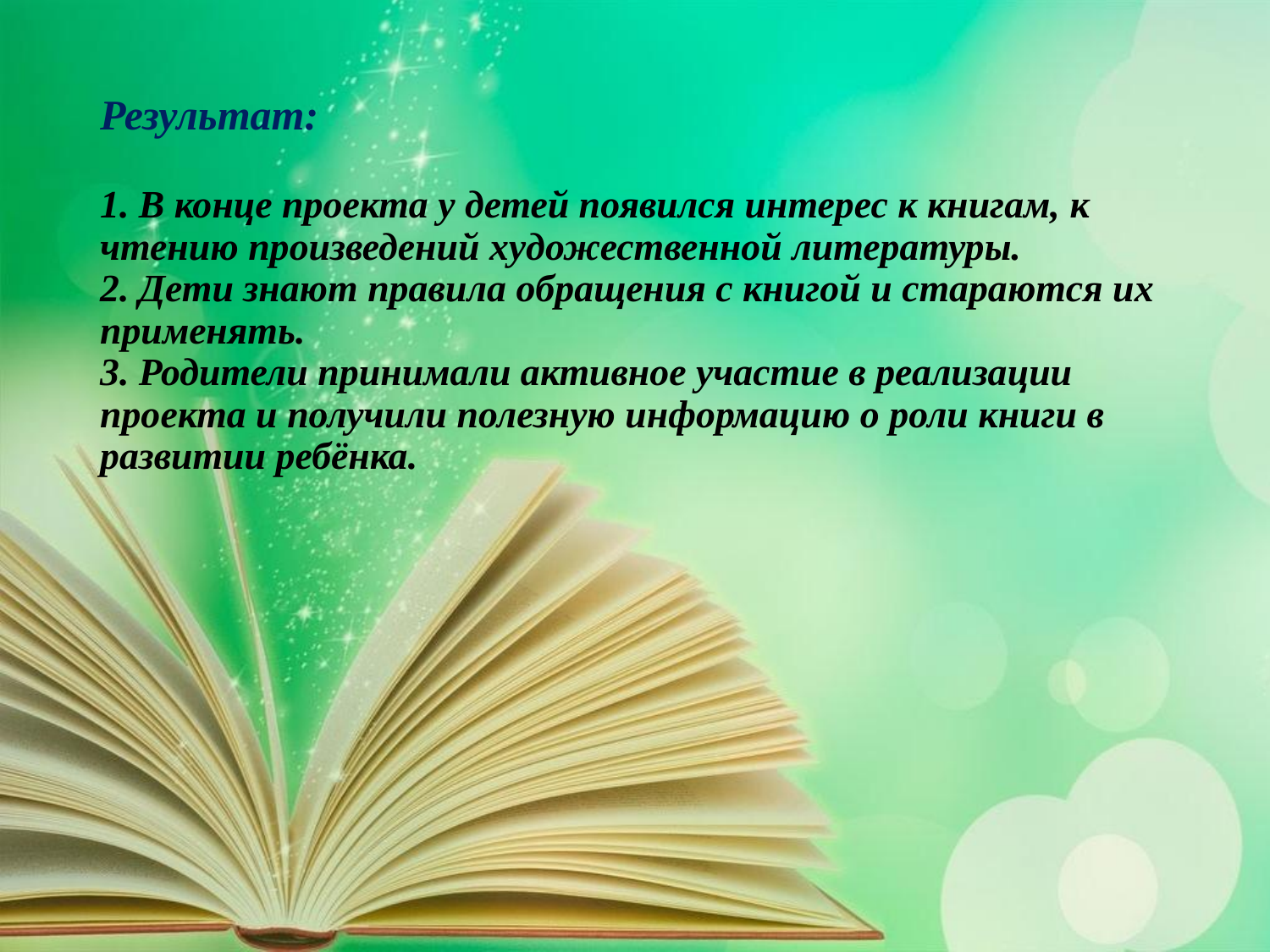

# Результат: 1. В конце проекта у детей появился интерес к книгам, к чтению произведений художественной литературы. 2. Дети знают правила обращения с книгой и стараются их применять. 3. Родители принимали активное участие в реализации проекта и получили полезную информацию о роли книги в развитии ребёнка.